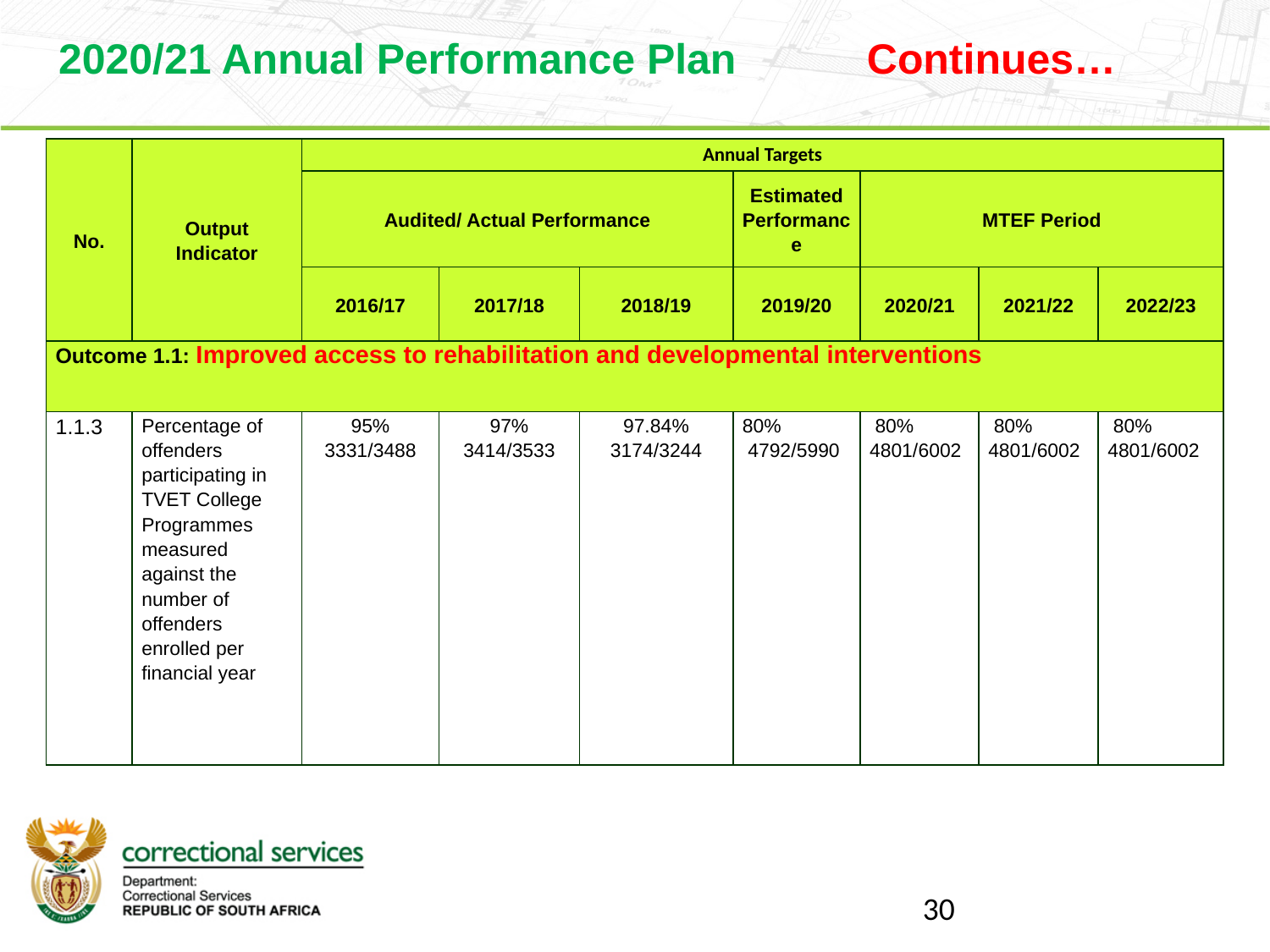

2020/21 Annual Performance Plan           Continues…
| No. | Output Indicator | Annual Targets |  |  |  |  |  |  |
| --- | --- | --- | --- | --- | --- | --- | --- | --- |
|  |  | Audited/ Actual Performance |  |  | Estimated Performance | MTEF Period |  |  |
|  |  | 2016/17 | 2017/18 | 2018/19 | 2019/20 | 2020/21 | 2021/22 | 2022/23 |
| Outcome 1.1: Improved access to rehabilitation and developmental interventions |  |  |  |  |  |  |  |  |
| 1.1.3 | Percentage of offenders participating in TVET College Programmes measured against the number of offenders enrolled per financial year | 95% 3331/3488 | 97% 3414/3533 | 97.84% 3174/3244 | 80%  4792/5990 | 80% 4801/6002 | 80% 4801/6002 | 80% 4801/6002 |
30